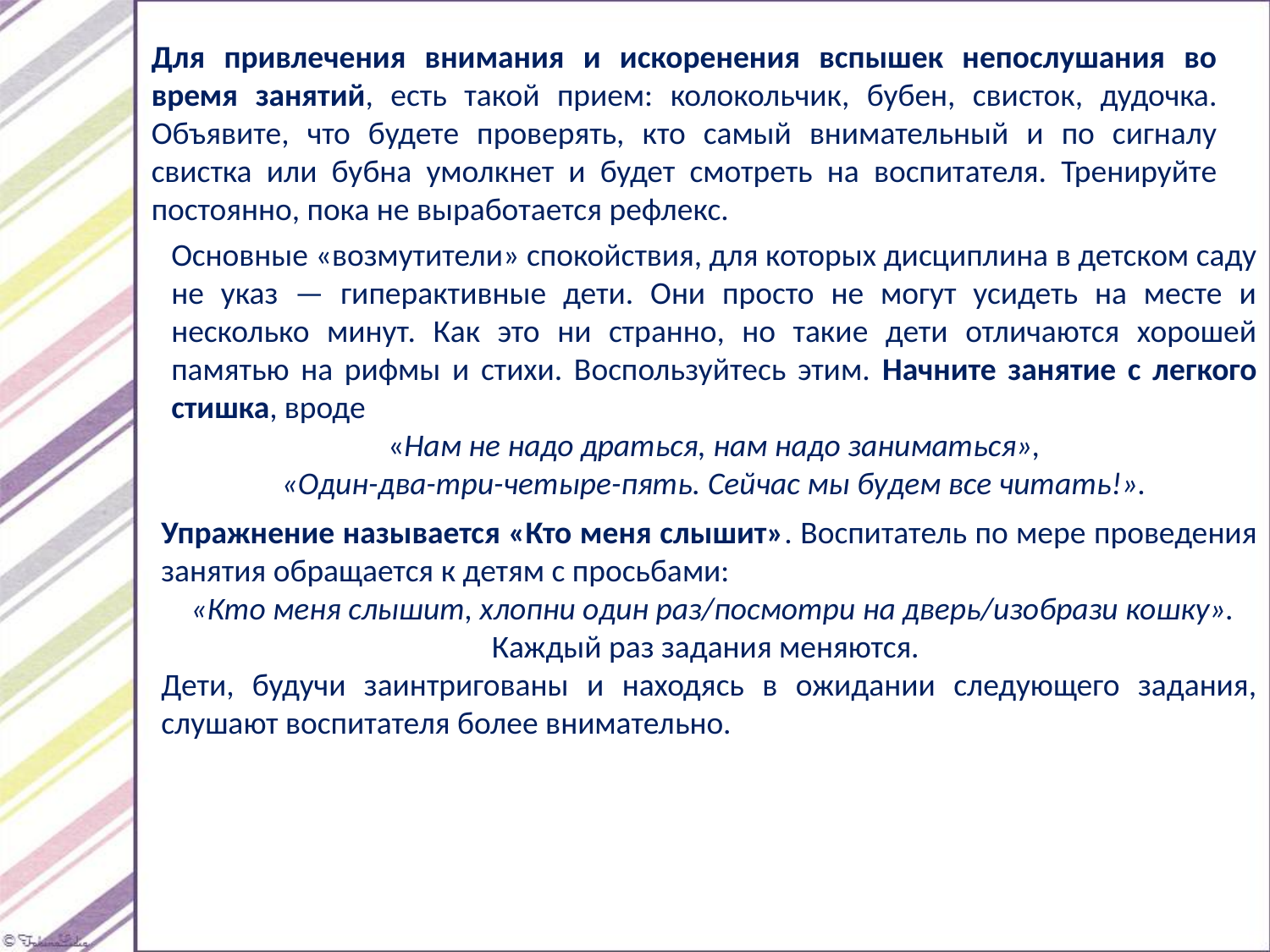

Для привлечения внимания и искоренения вспышек непослушания во время занятий, есть такой прием: колокольчик, бубен, свисток, дудочка. Объявите, что будете проверять, кто самый внимательный и по сигналу свистка или бубна умолкнет и будет смотреть на воспитателя. Тренируйте постоянно, пока не выработается рефлекс.

Основные «возмутители» спокойствия, для которых дисциплина в детском саду не указ — гиперактивные дети. Они просто не могут усидеть на месте и несколько минут. Как это ни странно, но такие дети отличаются хорошей памятью на рифмы и стихи. Воспользуйтесь этим. Начните занятие с легкого стишка, вроде
 «Нам не надо драться, нам надо заниматься»,
«Один-два-три-четыре-пять. Сейчас мы будем все читать!».
Упражнение называется «Кто меня слышит». Воспитатель по мере проведения занятия обращается к детям с просьбами:
 «Кто меня слышит, хлопни один раз/посмотри на дверь/изобрази кошку». Каждый раз задания меняются.
Дети, будучи заинтригованы и находясь в ожидании следующего задания, слушают воспитателя более внимательно.